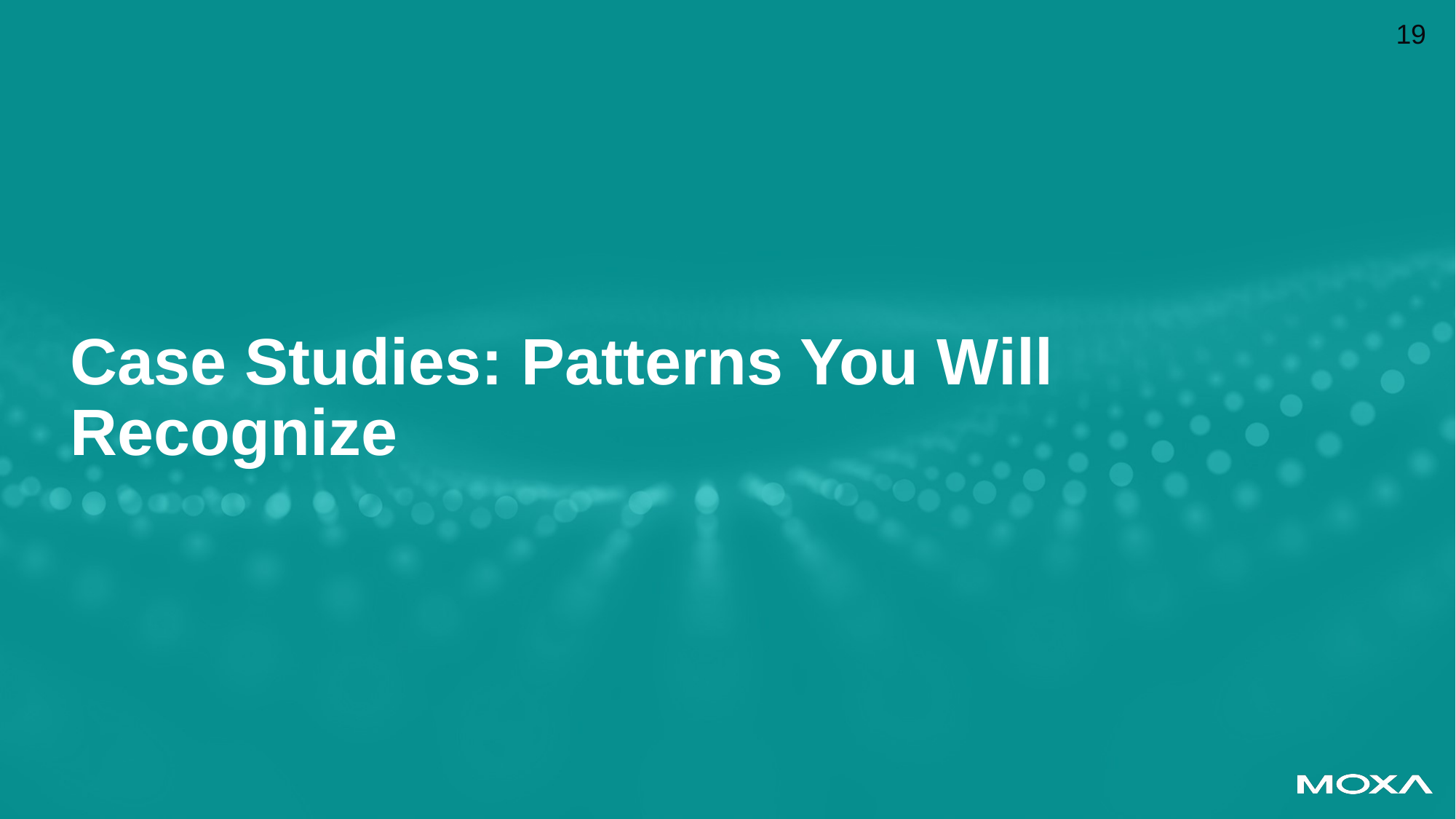

# Case Studies: Patterns You Will Recognize